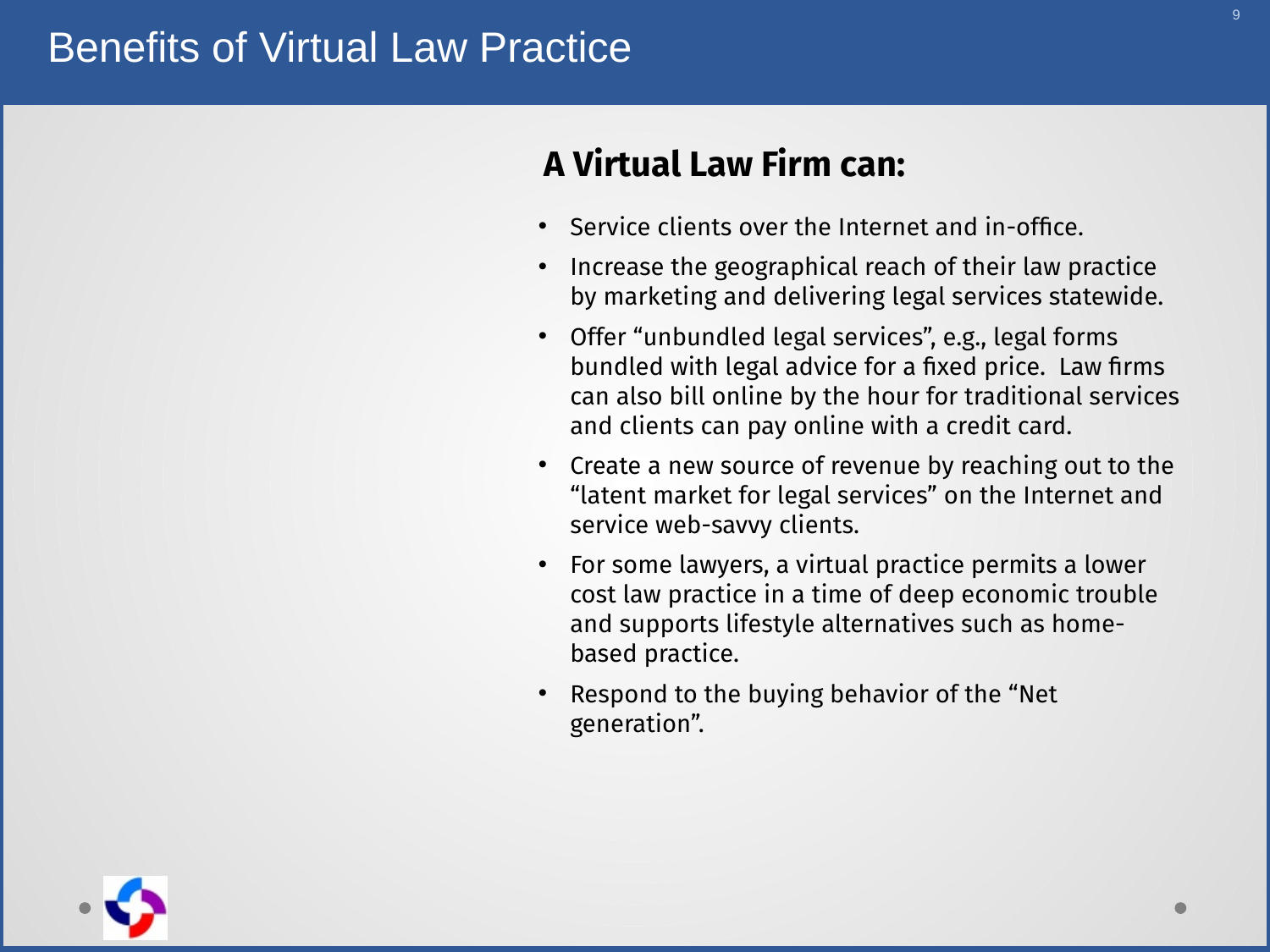

9

Benefits of Virtual Law Practice

 A Virtual Law Firm can:

Service clients over the Internet and in-office.
Increase the geographical reach of their law practice by marketing and delivering legal services statewide.
Offer “unbundled legal services”, e.g., legal forms bundled with legal advice for a fixed price.  Law firms can also bill online by the hour for traditional services and clients can pay online with a credit card.
Create a new source of revenue by reaching out to the “latent market for legal services” on the Internet and service web-savvy clients.
For some lawyers, a virtual practice permits a lower cost law practice in a time of deep economic trouble and supports lifestyle alternatives such as home-based practice.
Respond to the buying behavior of the “Net generation”.